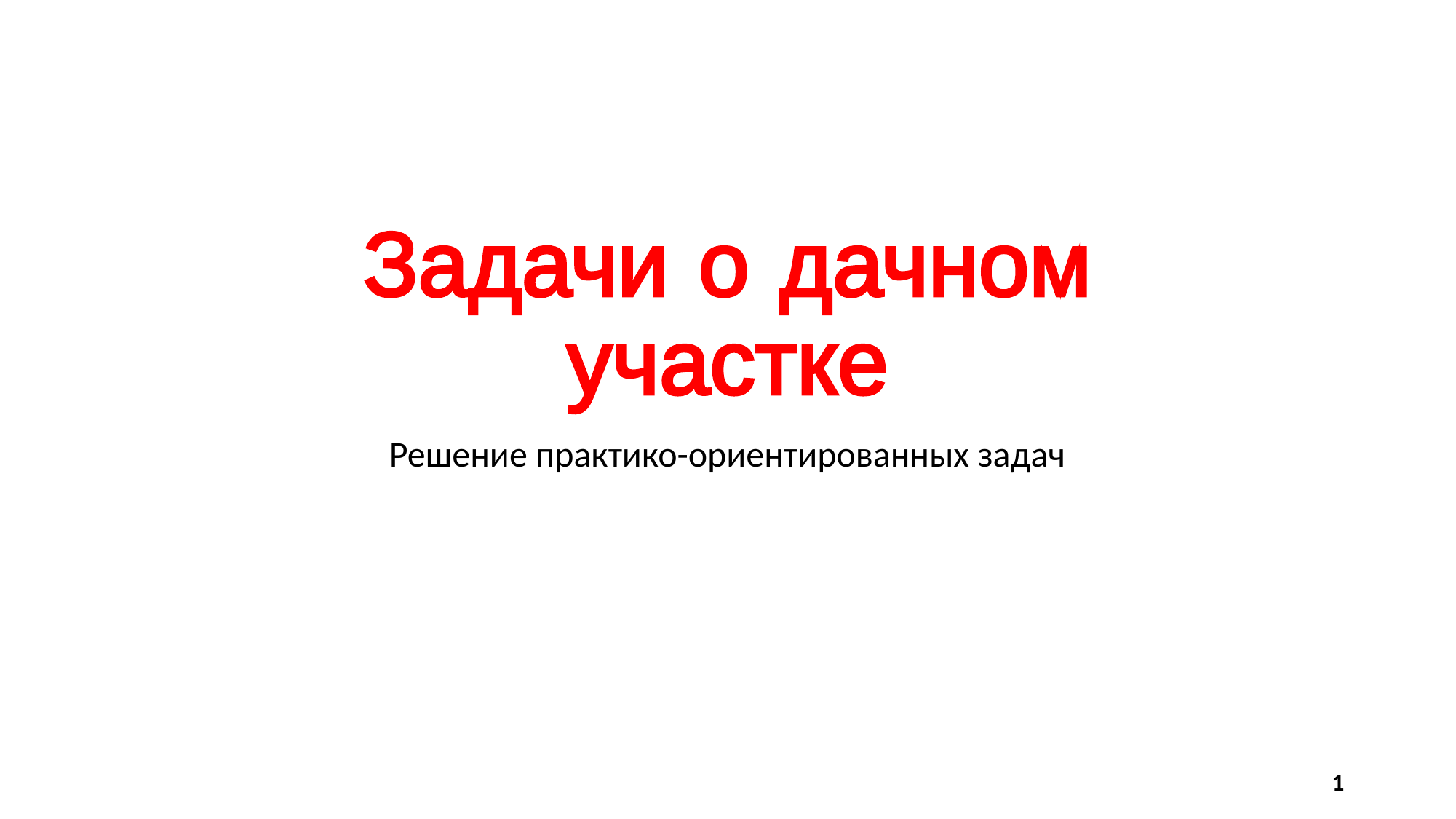

# Задачи о дачном участке
Решение практико-ориентированных задач
1